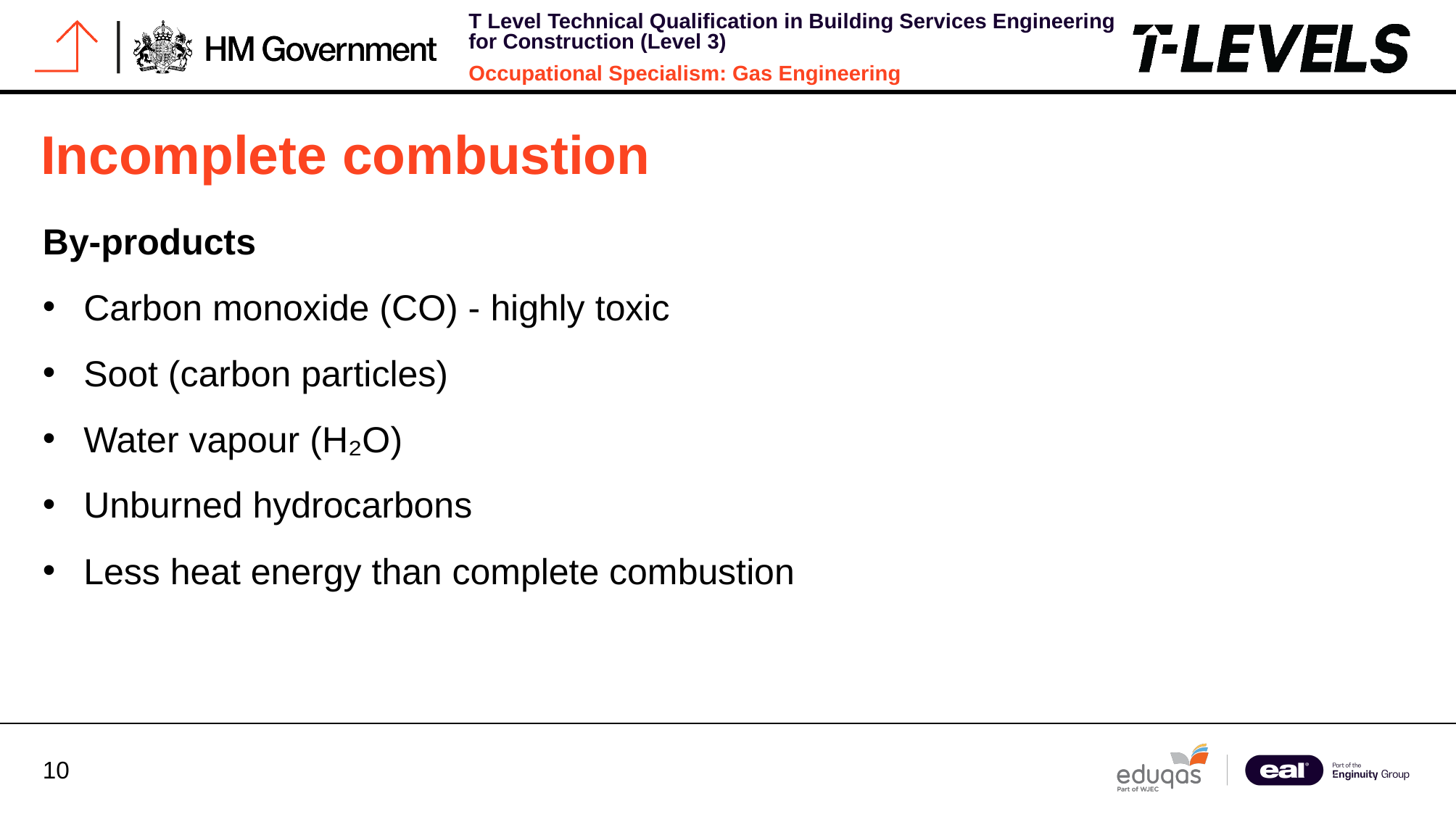

# Incomplete combustion
By-products
Carbon monoxide (CO) - highly toxic
Soot (carbon particles)
Water vapour (H₂O)
Unburned hydrocarbons
Less heat energy than complete combustion